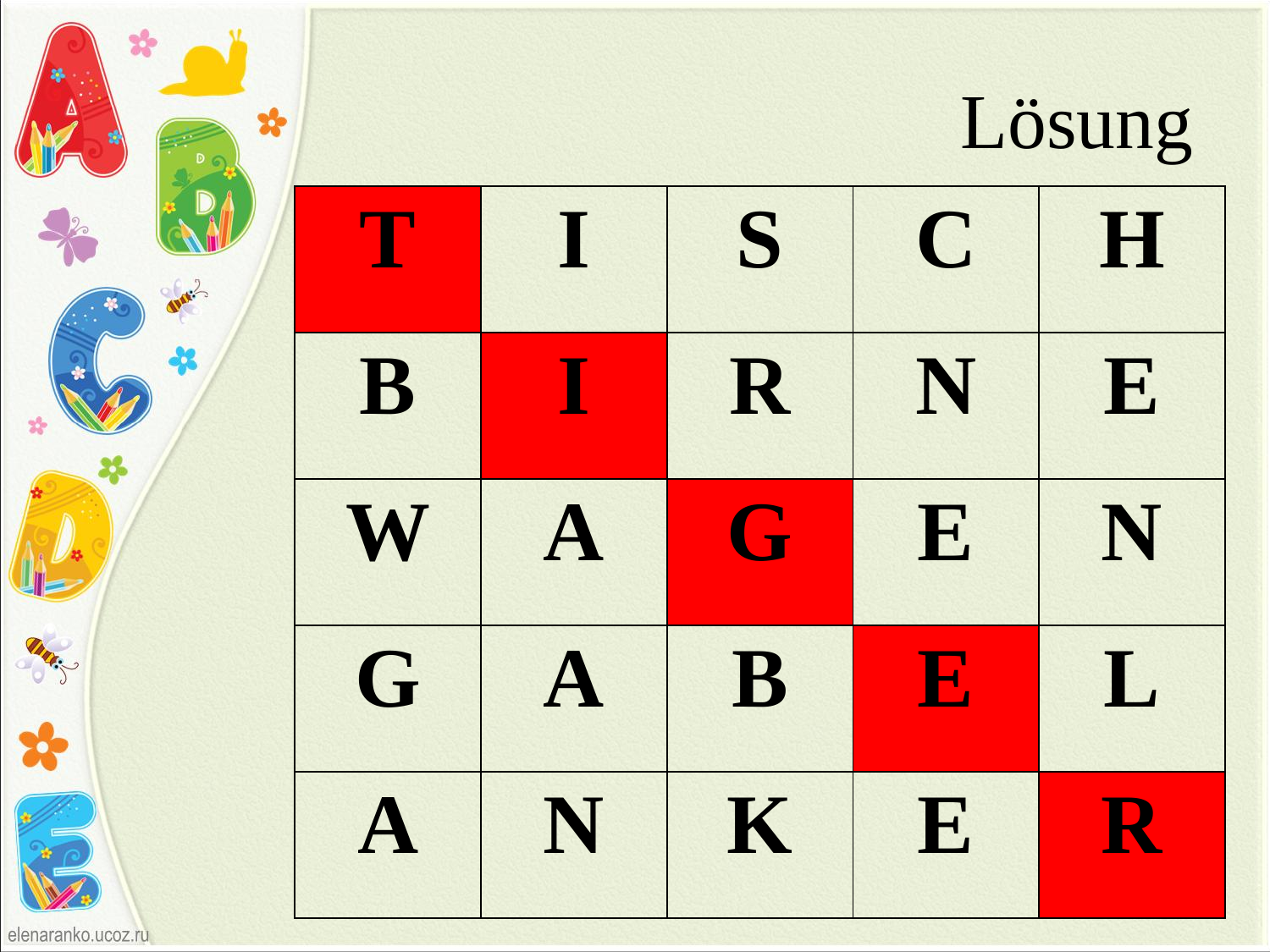

# Lösung
| T | I | S | C | H |
| --- | --- | --- | --- | --- |
| B | I | R | N | E |
| W | A | G | E | N |
| G | A | B | E | L |
| A | N | K | E | R |